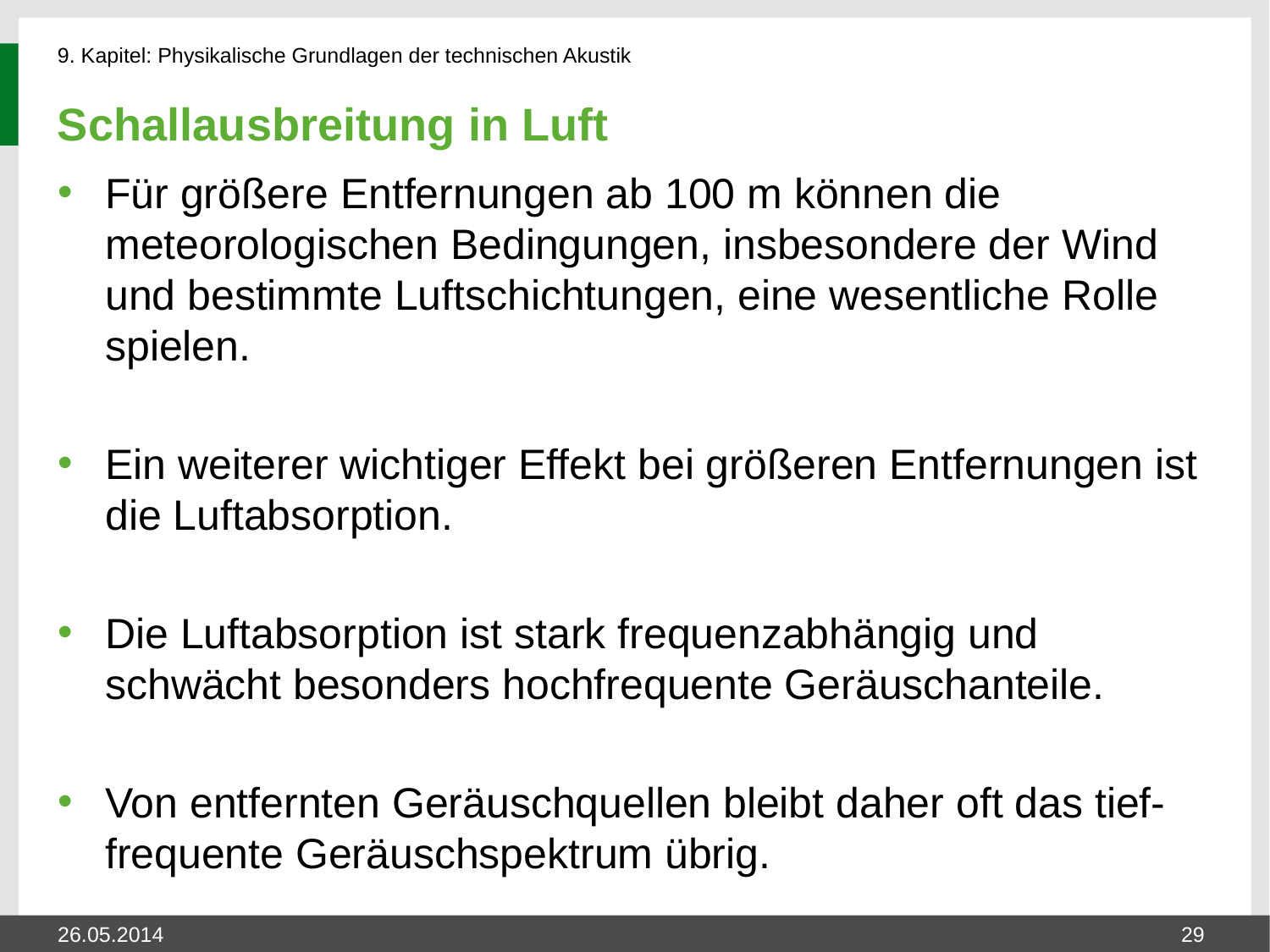

# Schallausbreitung in Luft
Für größere Entfernungen ab 100 m können die meteorologischen Bedingungen, insbesondere der Wind und bestimmte Luftschichtungen, eine wesentliche Rolle spielen.

Ein weiterer wichtiger Effekt bei größeren Entfernungen ist die Luftabsorption.

Die Luftabsorption ist stark frequenzabhängig und schwächt besonders hochfrequente Geräuschanteile.

Von entfernten Geräuschquellen bleibt daher oft das tief-frequente Geräuschspektrum übrig.
26.05.2014
29